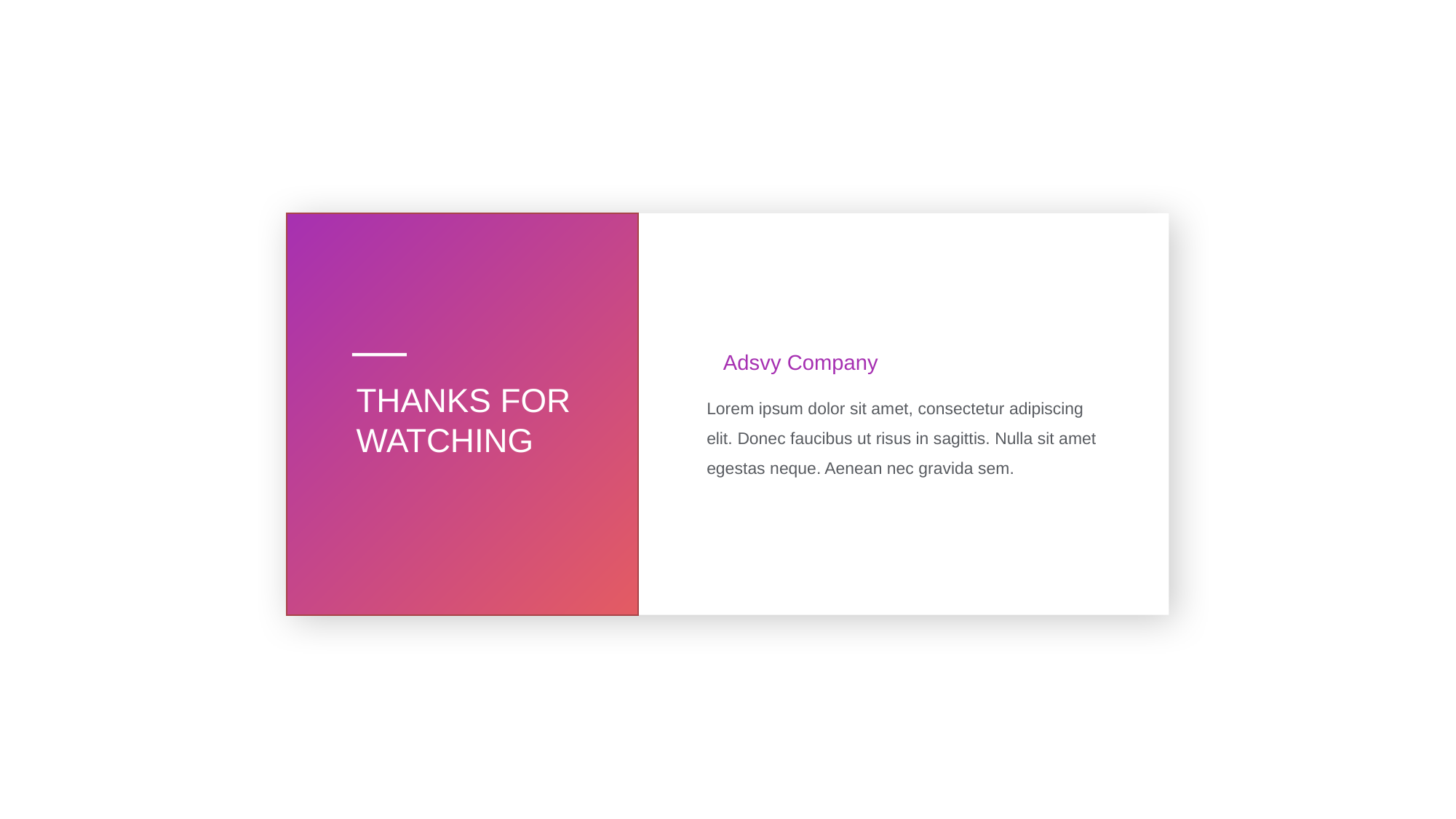

Adsvy Company
Lorem ipsum dolor sit amet, consectetur adipiscing elit. Donec faucibus ut risus in sagittis. Nulla sit amet egestas neque. Aenean nec gravida sem.

THANKS FOR
WATCHING